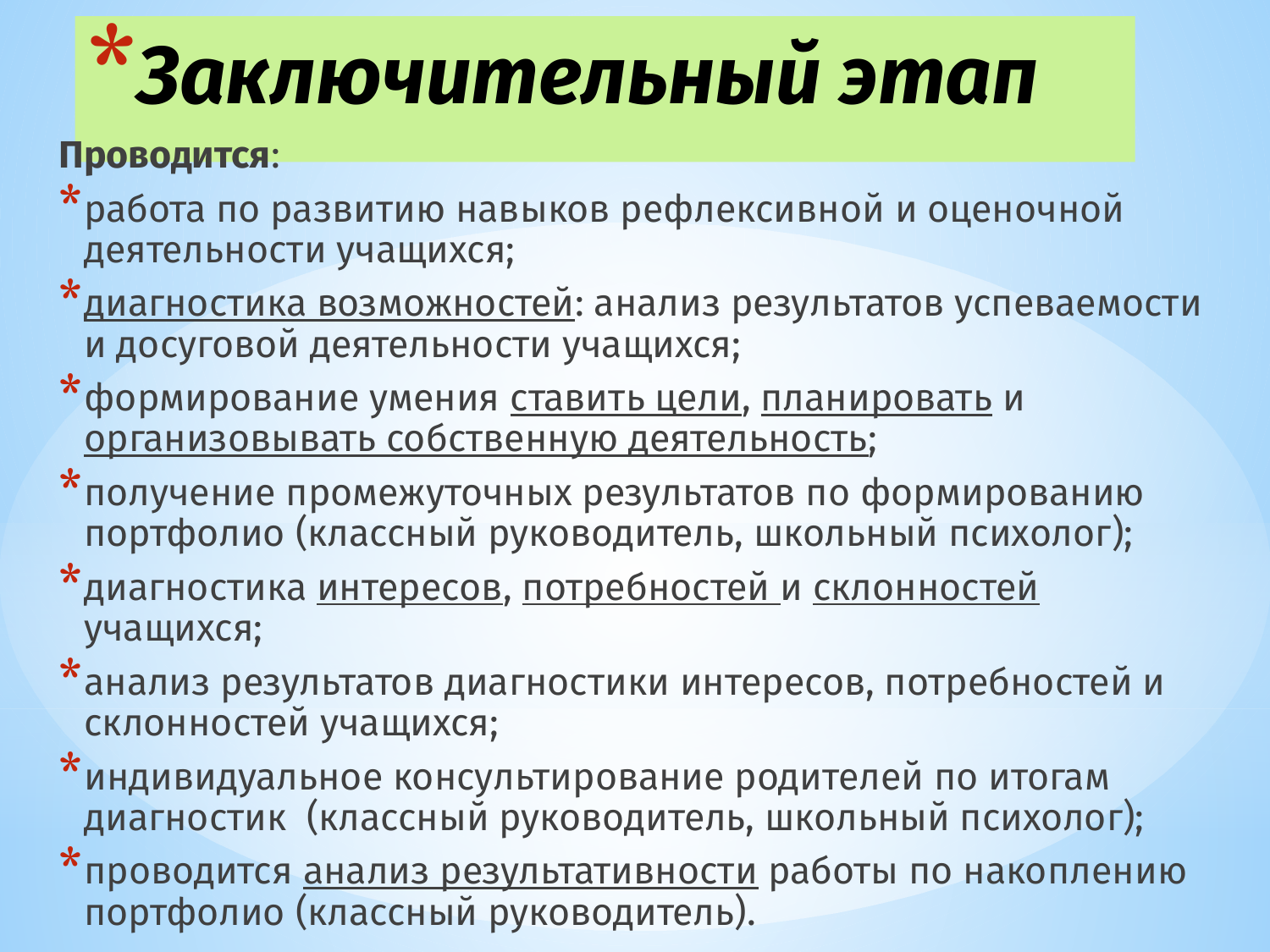

# Заключительный этап
Проводится:
работа по развитию навыков рефлексивной и оценочной деятельности учащихся;
диагностика возможностей: анализ результатов успеваемости и досуговой деятельности учащихся;
формирование умения ставить цели, планировать и организовывать собственную деятельность;
получение промежуточных результатов по формированию портфолио (классный руководитель, школьный психолог);
диагностика интересов, потребностей и склонностей учащихся;
анализ результатов диагностики интересов, потребностей и склонностей учащихся;
индивидуальное консультирование родителей по итогам диагностик  (классный руководитель, школьный психолог);
проводится анализ результативности работы по накоплению портфолио (классный руководитель).